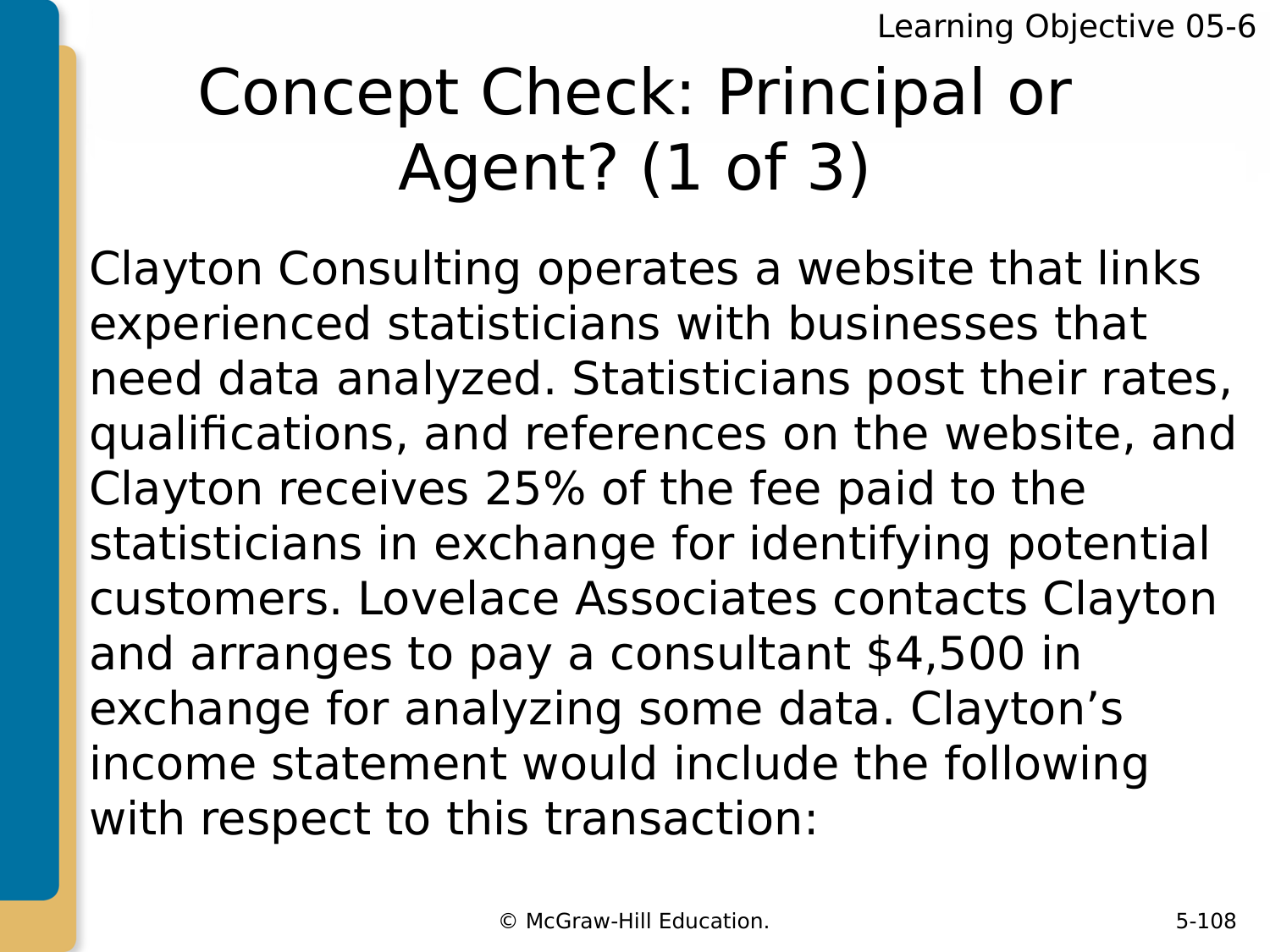

Learning Objective 05-6
# Concept Check: Principal or Agent? (1 of 3)
Clayton Consulting operates a website that links experienced statisticians with businesses that need data analyzed. Statisticians post their rates, qualifications, and references on the website, and Clayton receives 25% of the fee paid to the statisticians in exchange for identifying potential customers. Lovelace Associates contacts Clayton and arranges to pay a consultant $4,500 in exchange for analyzing some data. Clayton’s income statement would include the following with respect to this transaction: